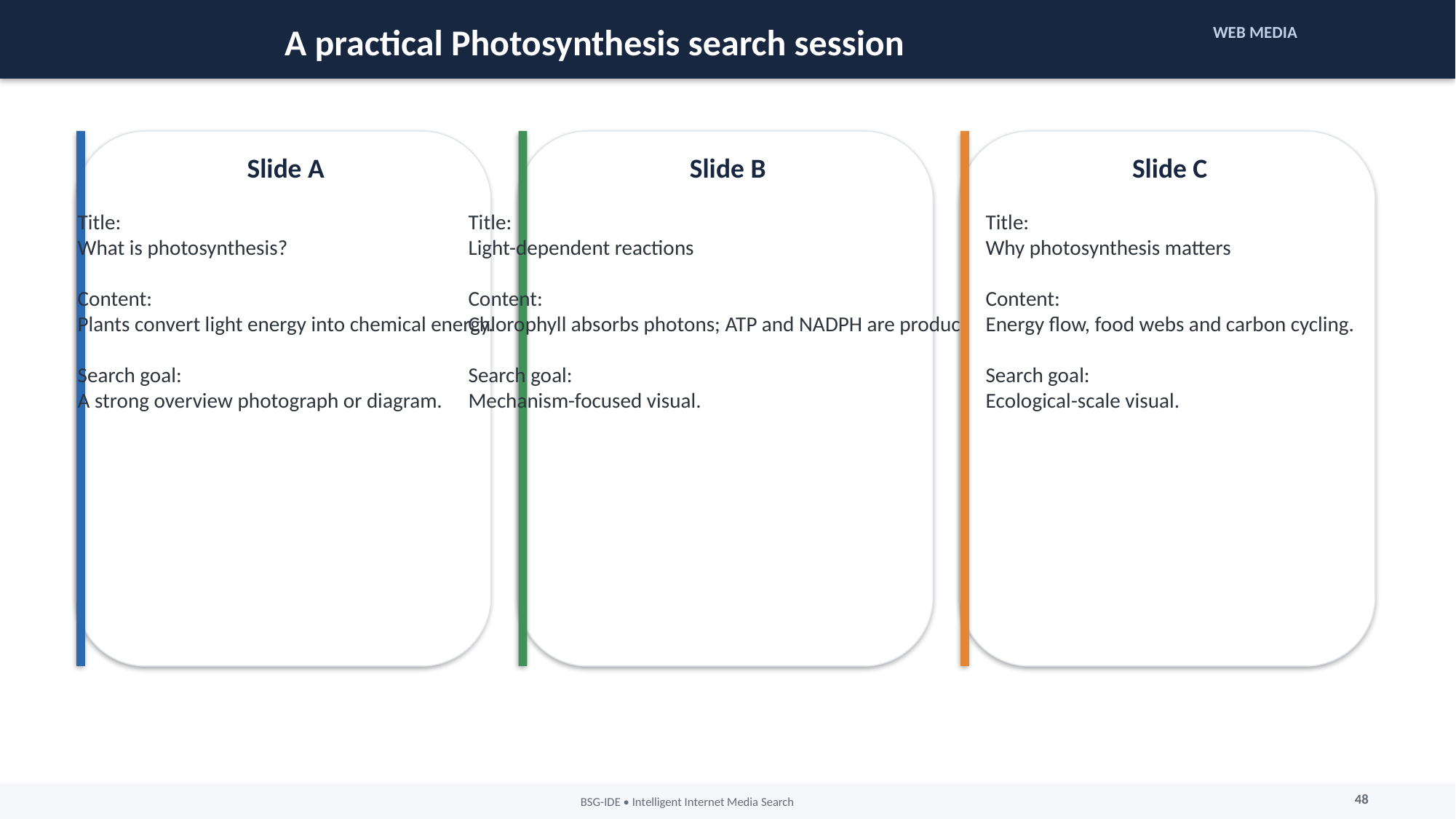

A practical Photosynthesis search session
WEB MEDIA

Slide A
Slide B
Slide C
Title:
What is photosynthesis?
Content:
Plants convert light energy into chemical energy.
Search goal:
A strong overview photograph or diagram.
Title:
Light-dependent reactions
Content:
Chlorophyll absorbs photons; ATP and NADPH are produced.
Search goal:
Mechanism-focused visual.
Title:
Why photosynthesis matters
Content:
Energy flow, food webs and carbon cycling.
Search goal:
Ecological-scale visual.

48
BSG-IDE • Intelligent Internet Media Search